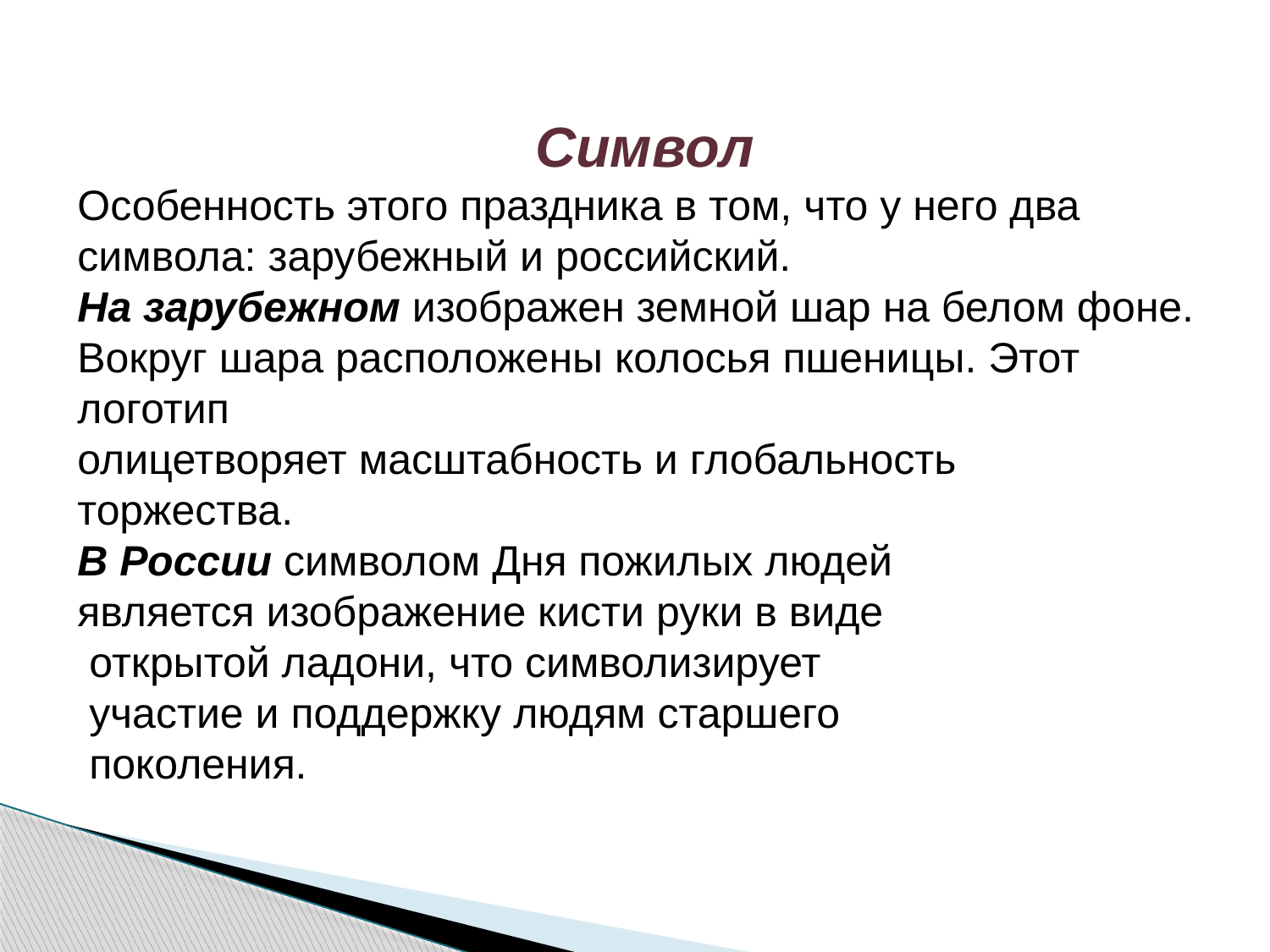

Символ
Особенность этого праздника в том, что у него два символа: зарубежный и российский.
На зарубежном изображен земной шар на белом фоне. Вокруг шара расположены колосья пшеницы. Этот логотип
олицетворяет масштабность и глобальность
торжества.
В России символом Дня пожилых людей
является изображение кисти руки в виде
 открытой ладони, что символизирует
 участие и поддержку людям старшего
 поколения.